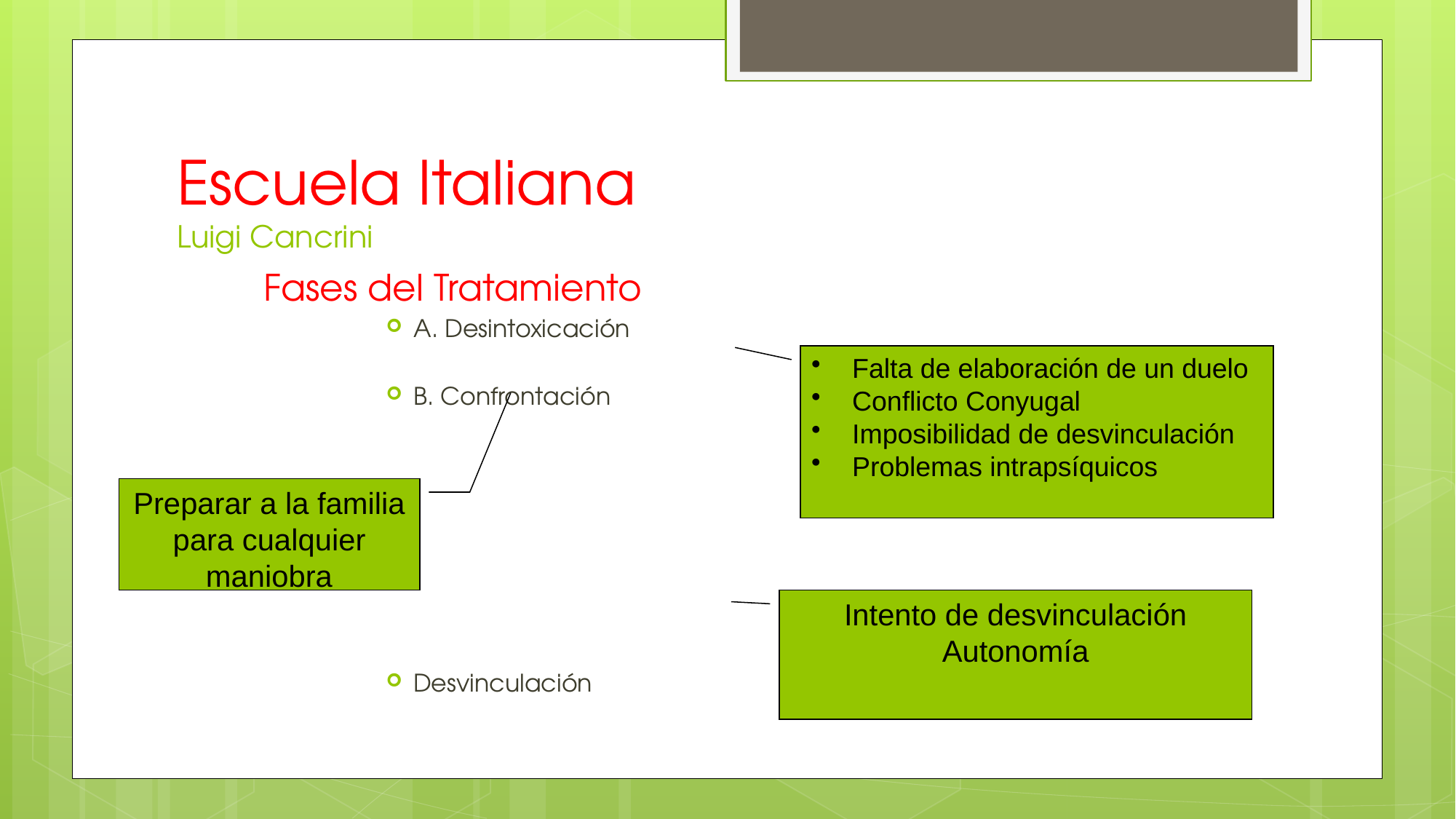

# Escuela Italiana Luigi Cancrini
Fases del Tratamiento
A. Desintoxicación

B. Confrontación

Desvinculación

Falta de elaboración de un duelo
Conflicto Conyugal
Imposibilidad de desvinculación
Problemas intrapsíquicos
Preparar a la familia para cualquier maniobra
Intento de desvinculación Autonomía